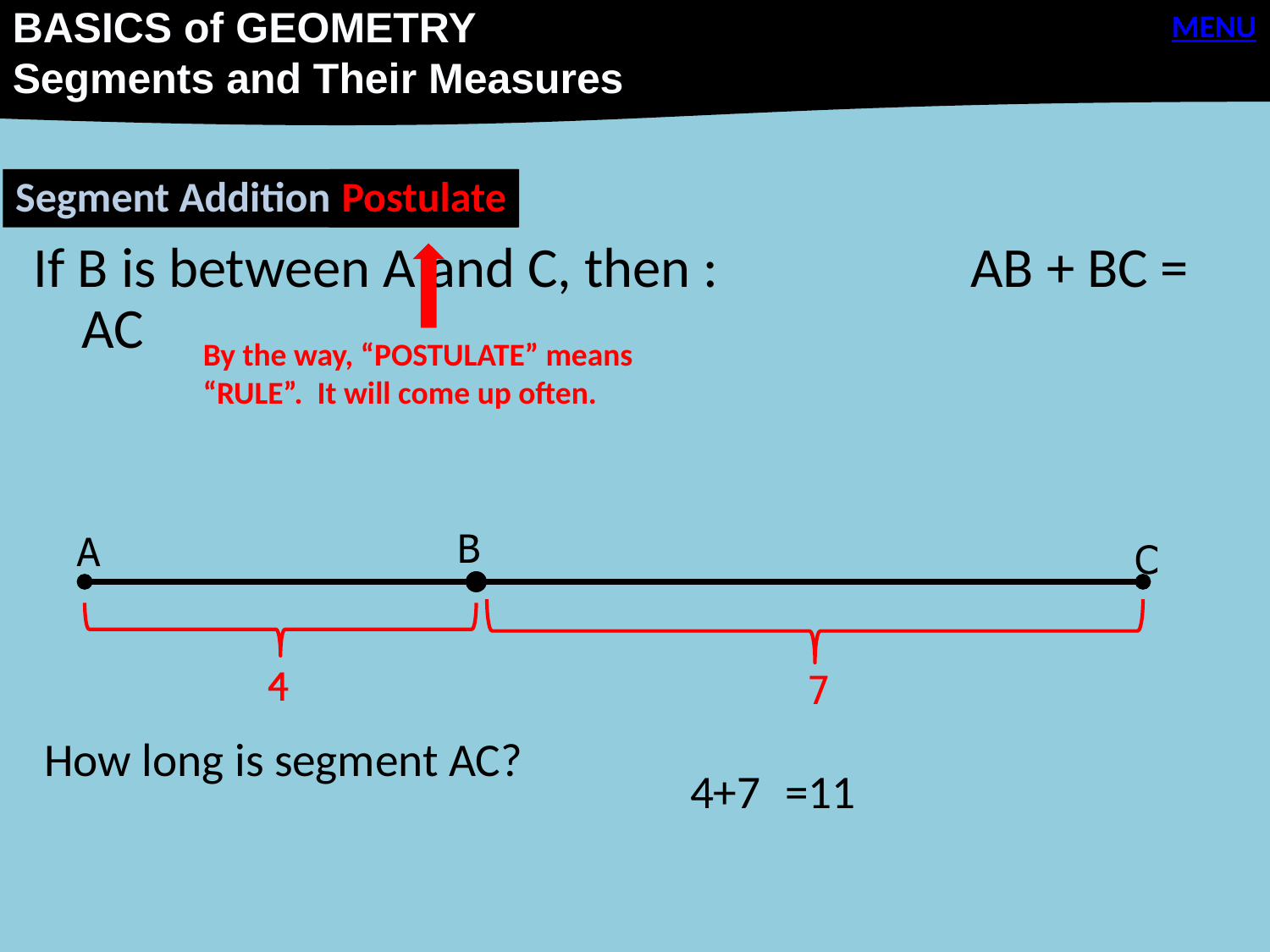

BASICS of GEOMETRY
Segments and Their Measures
MENU
Segment Addition Postulate
Postulate

By the way, “POSTULATE” means “RULE”.  It will come up often.
If B is between A and C, then :		AB + BC = AC

B
A
C

4
7
How long is segment AC?

4+7

=11